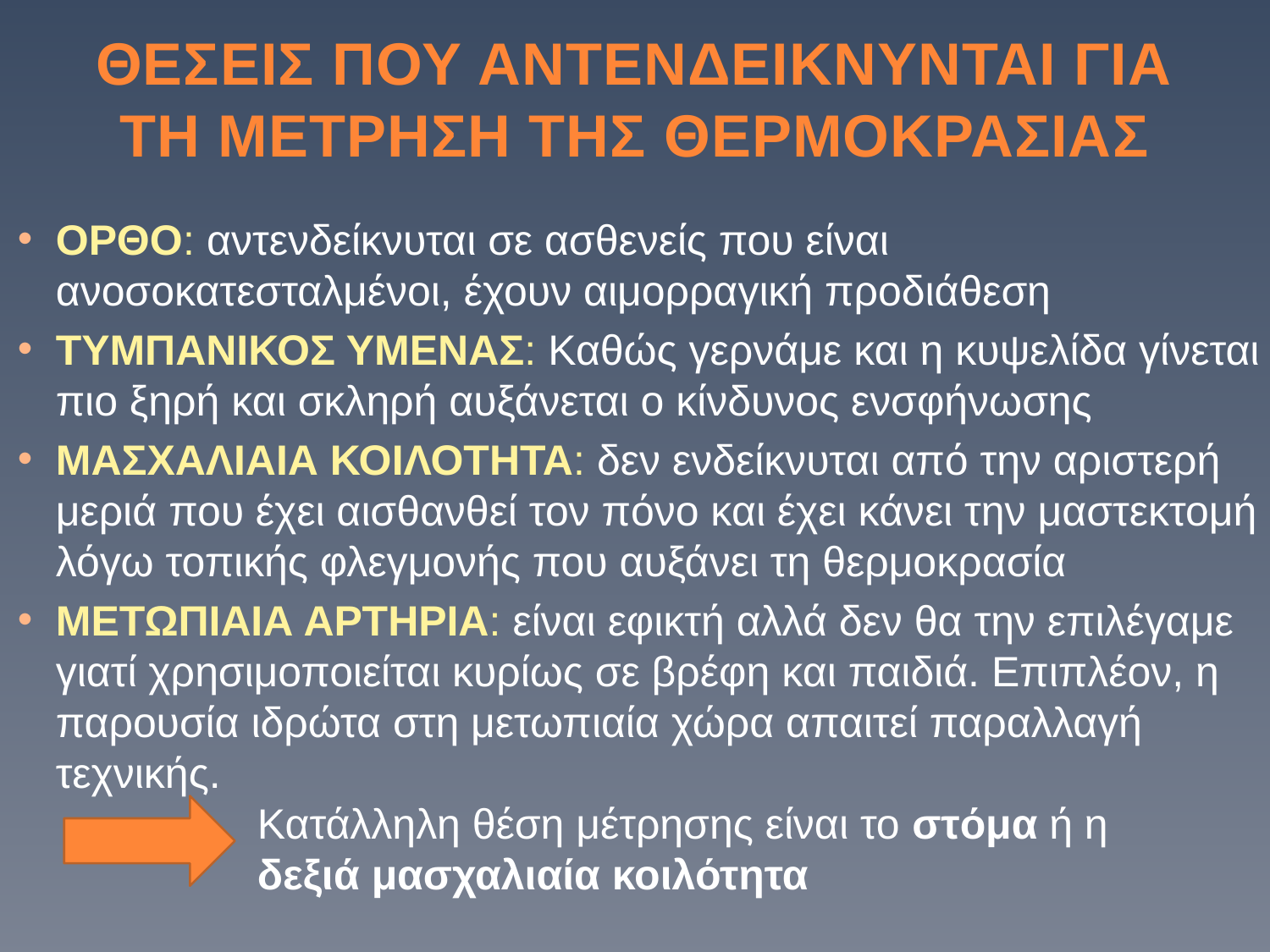

# ΘΕΣΕΙΣ ΠΟΥ ΑΝΤΕΝΔΕΙΚΝΥΝΤΑΙ ΓΙΑ ΤΗ ΜΕΤΡΗΣΗ ΤΗΣ ΘΕΡΜΟΚΡΑΣΙΑΣ
ΟΡΘΟ: αντενδείκνυται σε ασθενείς που είναι ανοσοκατεσταλμένοι, έχουν αιμορραγική προδιάθεση
ΤΥΜΠΑΝΙΚΟΣ ΥΜΕΝΑΣ: Καθώς γερνάμε και η κυψελίδα γίνεται πιο ξηρή και σκληρή αυξάνεται ο κίνδυνος ενσφήνωσης
ΜΑΣΧΑΛΙΑΙΑ ΚΟΙΛΟΤΗΤΑ: δεν ενδείκνυται από την αριστερή μεριά που έχει αισθανθεί τον πόνο και έχει κάνει την μαστεκτομή λόγω τοπικής φλεγμονής που αυξάνει τη θερμοκρασία
ΜΕΤΩΠΙΑΙΑ ΑΡΤΗΡΙΑ: είναι εφικτή αλλά δεν θα την επιλέγαμε γιατί χρησιμοποιείται κυρίως σε βρέφη και παιδιά. Επιπλέον, η παρουσία ιδρώτα στη μετωπιαία χώρα απαιτεί παραλλαγή τεχνικής.
Κατάλληλη θέση μέτρησης είναι το στόμα ή η δεξιά μασχαλιαία κοιλότητα